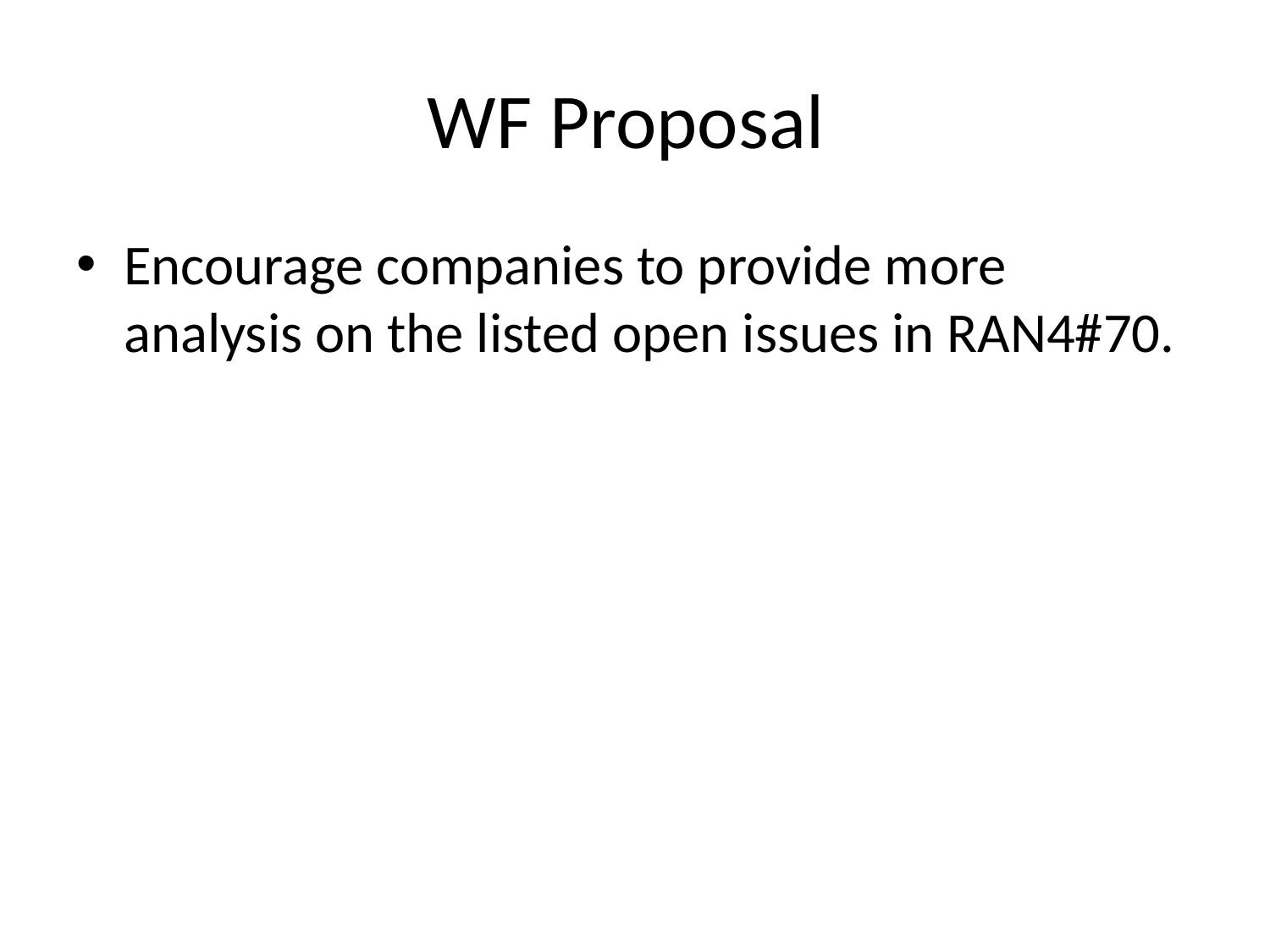

# WF Proposal
Encourage companies to provide more analysis on the listed open issues in RAN4#70.